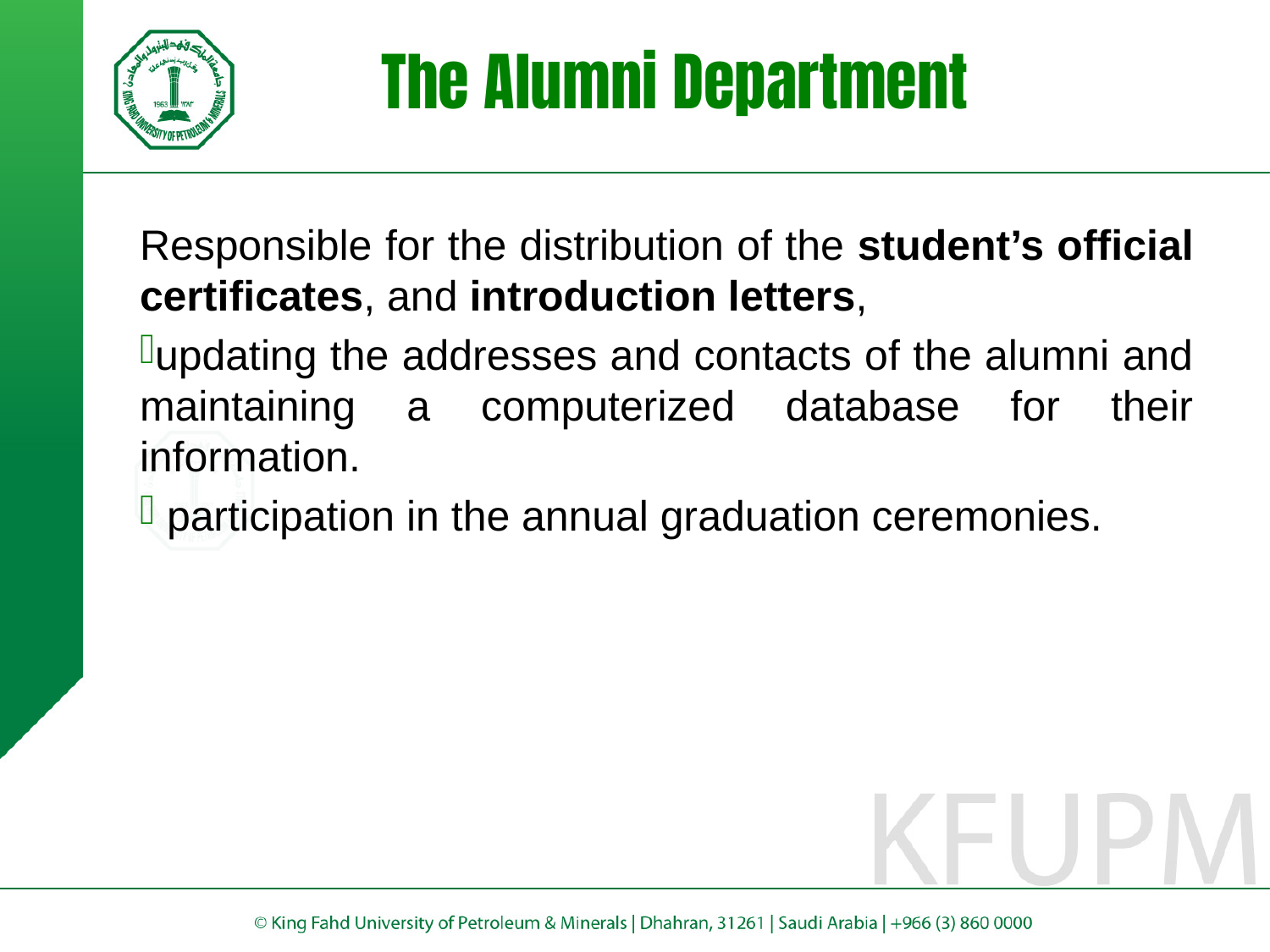

# The Alumni Department
Responsible for the distribution of the student’s official certificates, and introduction letters,
updating the addresses and contacts of the alumni and maintaining a computerized database for their information.
 participation in the annual graduation ceremonies.